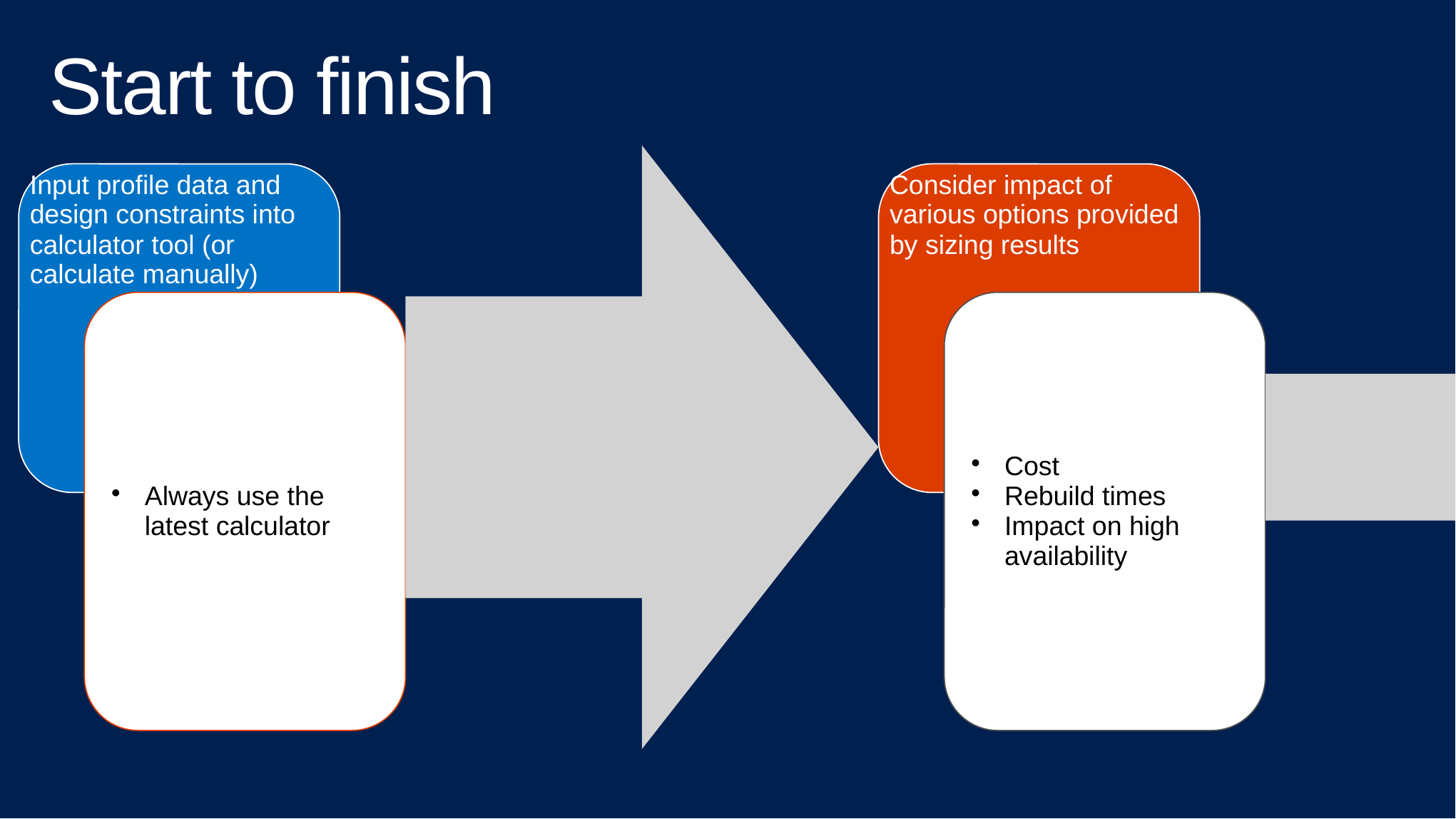

# Start to finish
Input profile data and design constraints into calculator tool (or calculate manually)
Always use the latest calculator
Consider impact of various options provided by sizing results
Cost
Rebuild times
Impact on high availability